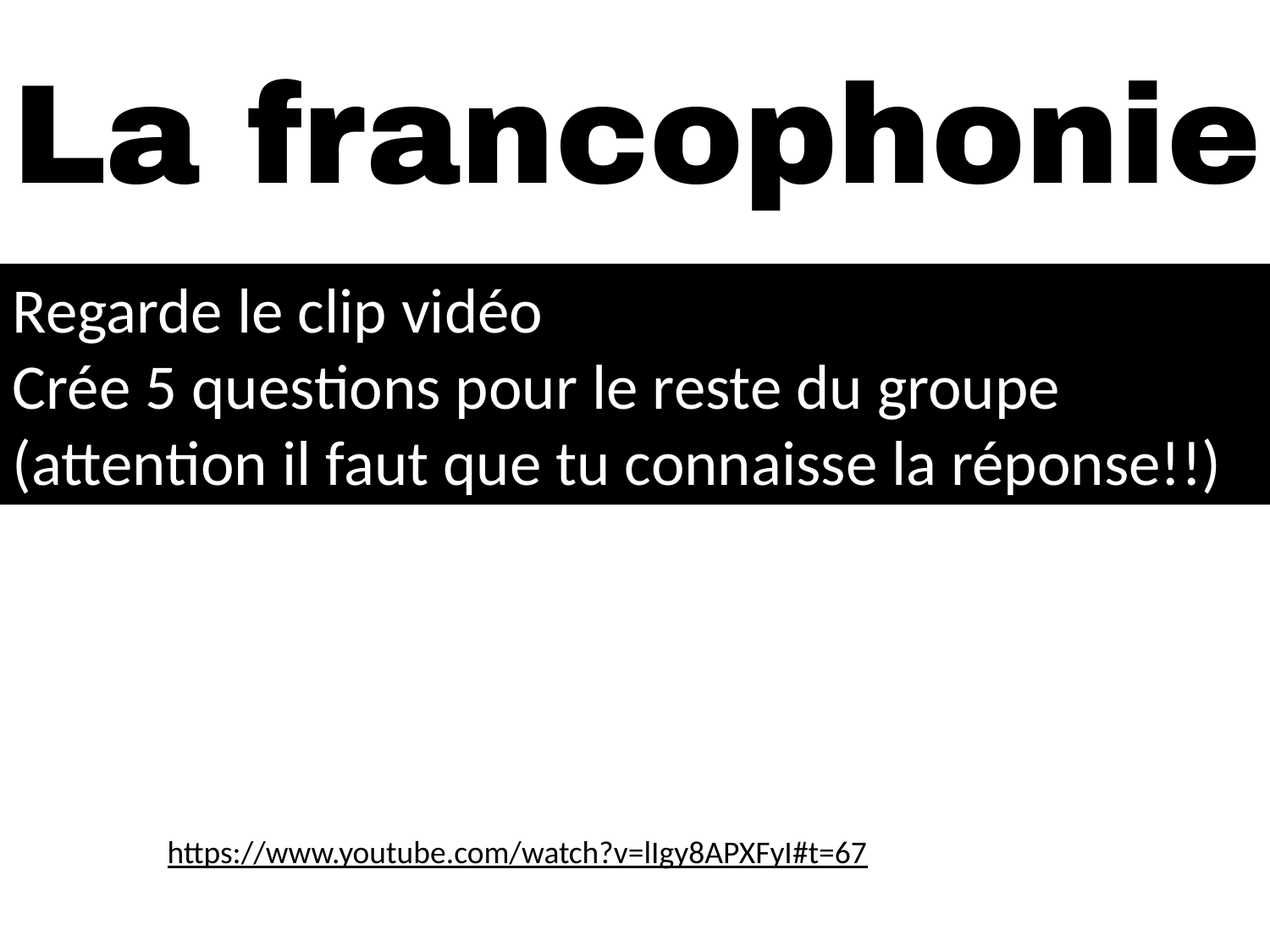

La francophonie
Regarde le clip vidéo
Crée 5 questions pour le reste du groupe (attention il faut que tu connaisse la réponse!!)
https://www.youtube.com/watch?v=lIgy8APXFyI#t=67